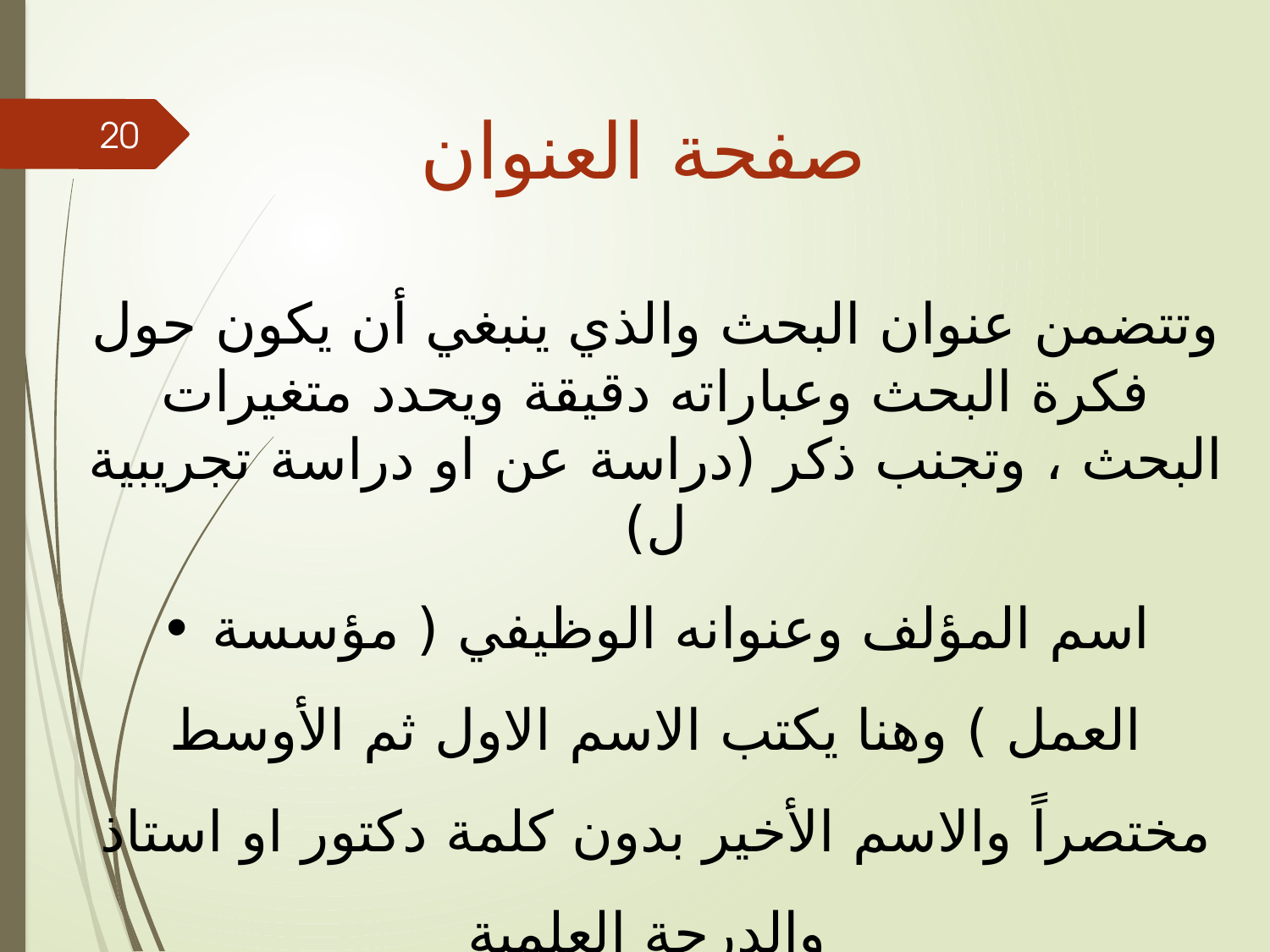

صفحة العنوان

وتتضمن عنوان البحث والذي ينبغي أن يكون حول فكرة البحث وعباراته دقيقة ويحدد متغيرات البحث ، وتجنب ذكر (دراسة عن او دراسة تجريبية ل)
• اسم المؤلف وعنوانه الوظيفي ( مؤسسة العمل ) وهنا يكتب الاسم الاول ثم الأوسط مختصراً والاسم الأخير بدون كلمة دكتور او استاذ والدرجة العلمية
20